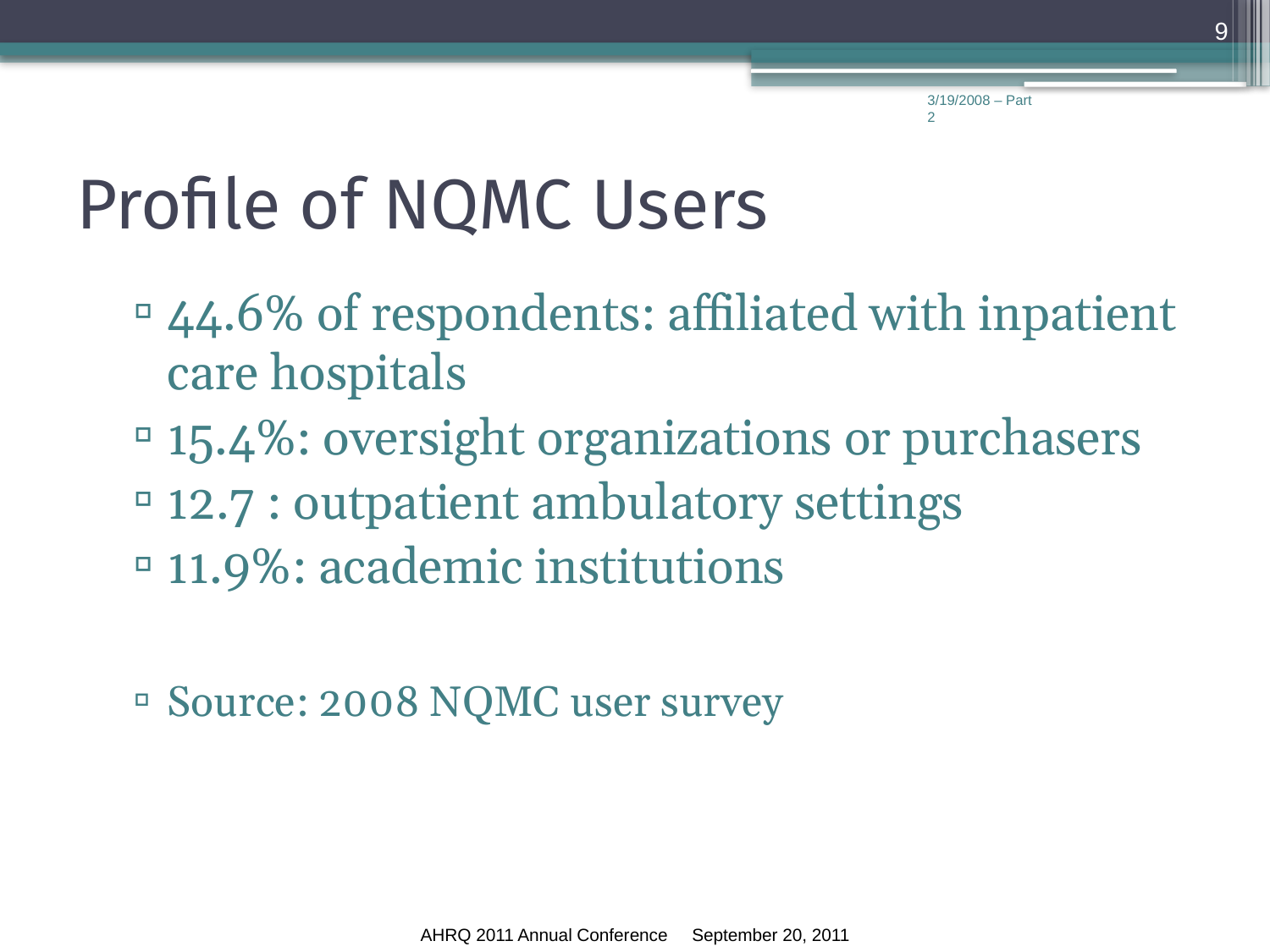

9
3/19/2008 – Part 2
# Profile of NQMC Users
44.6% of respondents: affiliated with inpatient care hospitals
15.4%: oversight organizations or purchasers
12.7 : outpatient ambulatory settings
11.9%: academic institutions

Source: 2008 NQMC user survey